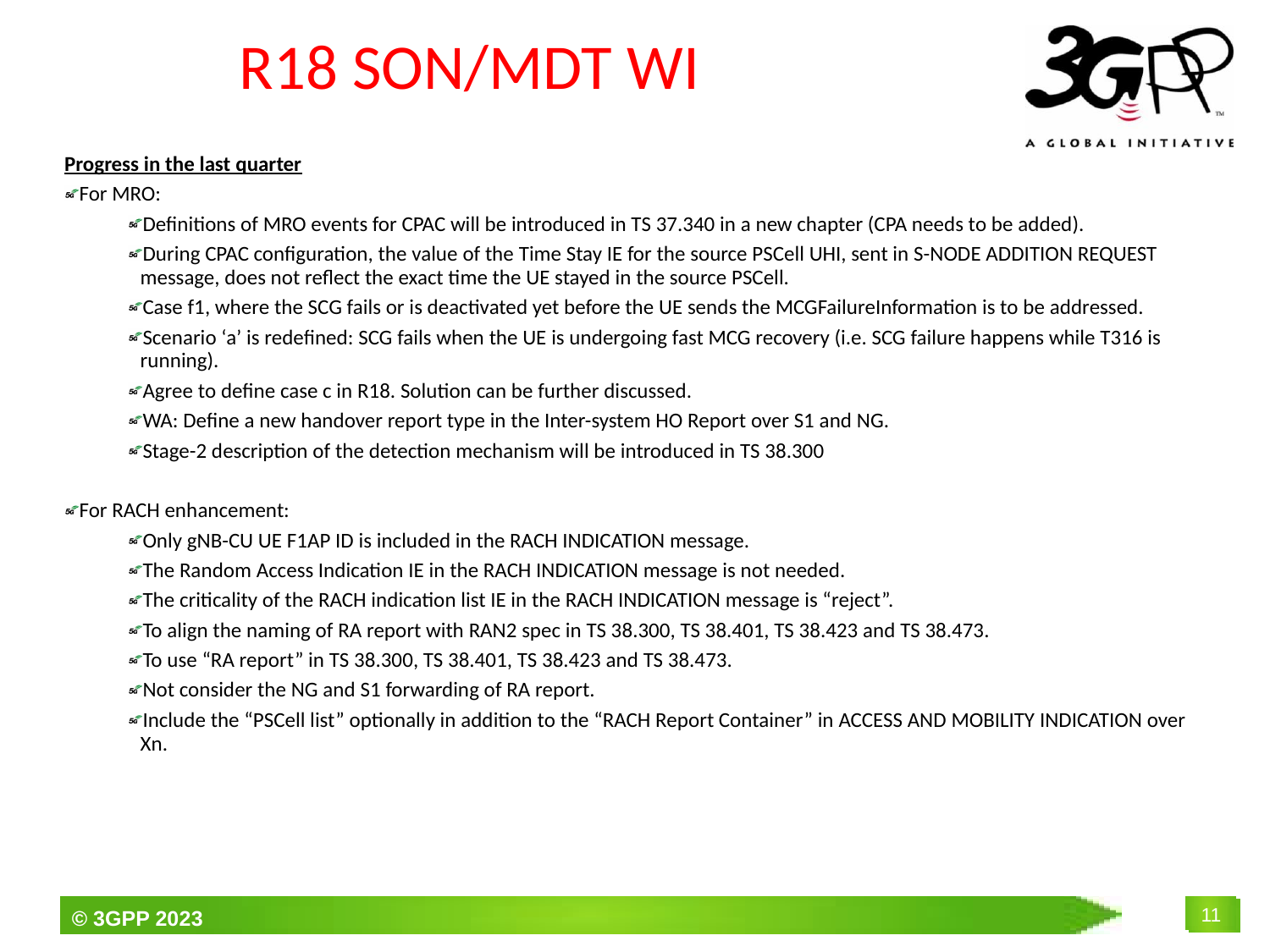

# R18 SON/MDT WI
Progress in the last quarter
For MRO:
Definitions of MRO events for CPAC will be introduced in TS 37.340 in a new chapter (CPA needs to be added).
During CPAC configuration, the value of the Time Stay IE for the source PSCell UHI, sent in S-NODE ADDITION REQUEST message, does not reflect the exact time the UE stayed in the source PSCell.
Case f1, where the SCG fails or is deactivated yet before the UE sends the MCGFailureInformation is to be addressed.
Scenario ‘a’ is redefined: SCG fails when the UE is undergoing fast MCG recovery (i.e. SCG failure happens while T316 is running).
Agree to define case c in R18. Solution can be further discussed.
WA: Define a new handover report type in the Inter-system HO Report over S1 and NG.
Stage-2 description of the detection mechanism will be introduced in TS 38.300

For RACH enhancement:
Only gNB-CU UE F1AP ID is included in the RACH INDICATION message.
The Random Access Indication IE in the RACH INDICATION message is not needed.
The criticality of the RACH indication list IE in the RACH INDICATION message is “reject”.
To align the naming of RA report with RAN2 spec in TS 38.300, TS 38.401, TS 38.423 and TS 38.473.
To use “RA report” in TS 38.300, TS 38.401, TS 38.423 and TS 38.473.
Not consider the NG and S1 forwarding of RA report.
Include the “PSCell list” optionally in addition to the “RACH Report Container” in ACCESS AND MOBILITY INDICATION over Xn.

11